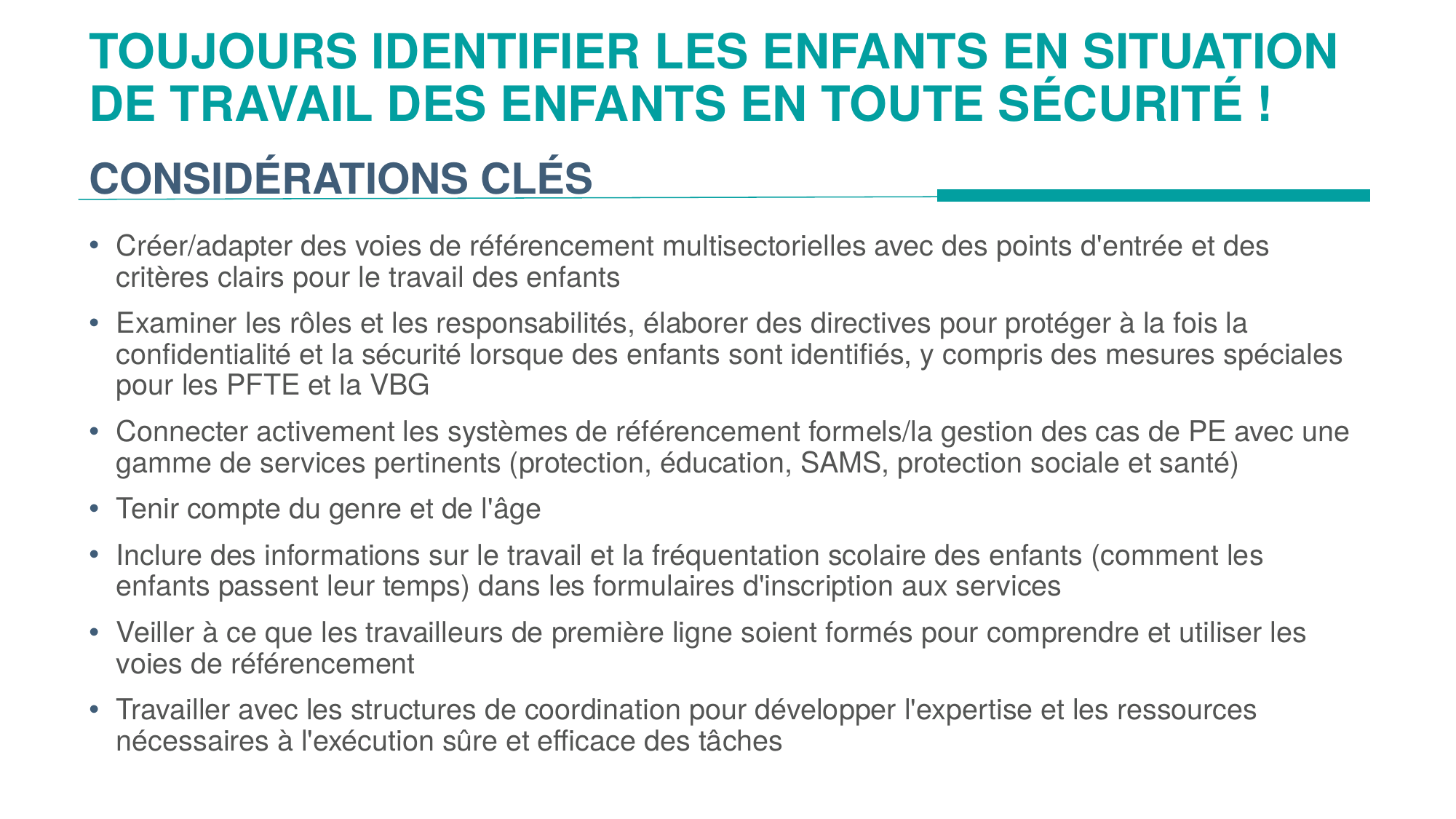

# TOUJOURS IDENTIFIER LES ENFANTS EN SITUATION DE TRAVAIL DES ENFANTS EN TOUTE SÉCURITÉ !
CONSIDÉRATIONS CLÉS
Créer/adapter des voies de référencement multisectorielles avec des points d'entrée et des critères clairs pour le travail des enfants
Examiner les rôles et les responsabilités, élaborer des directives pour protéger à la fois la confidentialité et la sécurité lorsque des enfants sont identifiés, y compris des mesures spéciales pour les PFTE et la VBG
Connecter activement les systèmes de référencement formels/la gestion des cas de PE avec une gamme de services pertinents (protection, éducation, SAMS, protection sociale et santé)
Tenir compte du genre et de l'âge
Inclure des informations sur le travail et la fréquentation scolaire des enfants (comment les enfants passent leur temps) dans les formulaires d'inscription aux services
Veiller à ce que les travailleurs de première ligne soient formés pour comprendre et utiliser les voies de référencement
Travailler avec les structures de coordination pour développer l'expertise et les ressources nécessaires à l'exécution sûre et efficace des tâches